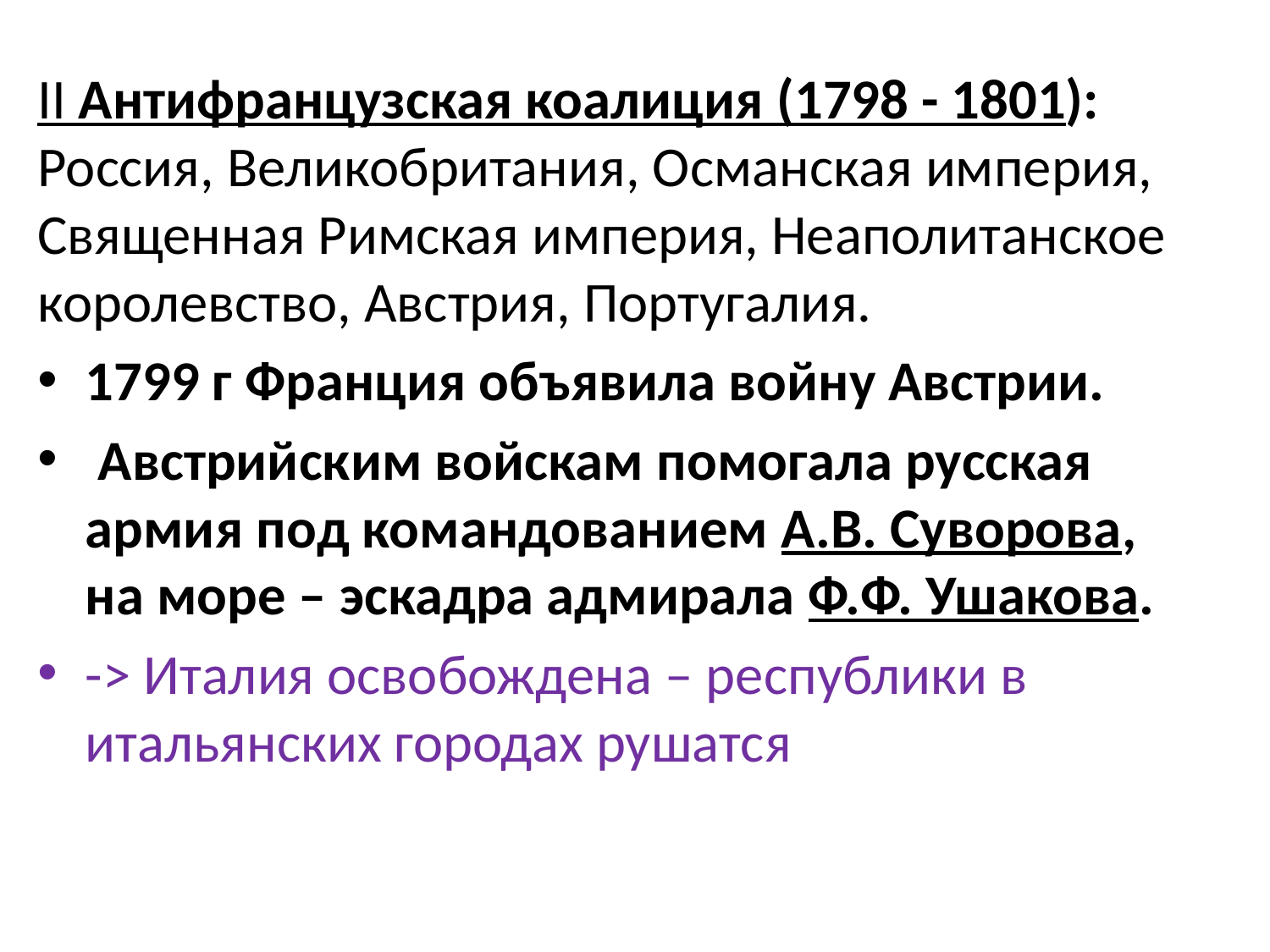

II Антифранцузская коалиция (1798 - 1801): Россия, Великобритания, Османская империя, Священная Римская империя, Неаполитанское королевство, Австрия, Португалия.
1799 г Франция объявила войну Австрии.
 Австрийским войскам помогала русская армия под командованием А.В. Суворова, на море – эскадра адмирала Ф.Ф. Ушакова.
-> Италия освобождена – республики в итальянских городах рушатся